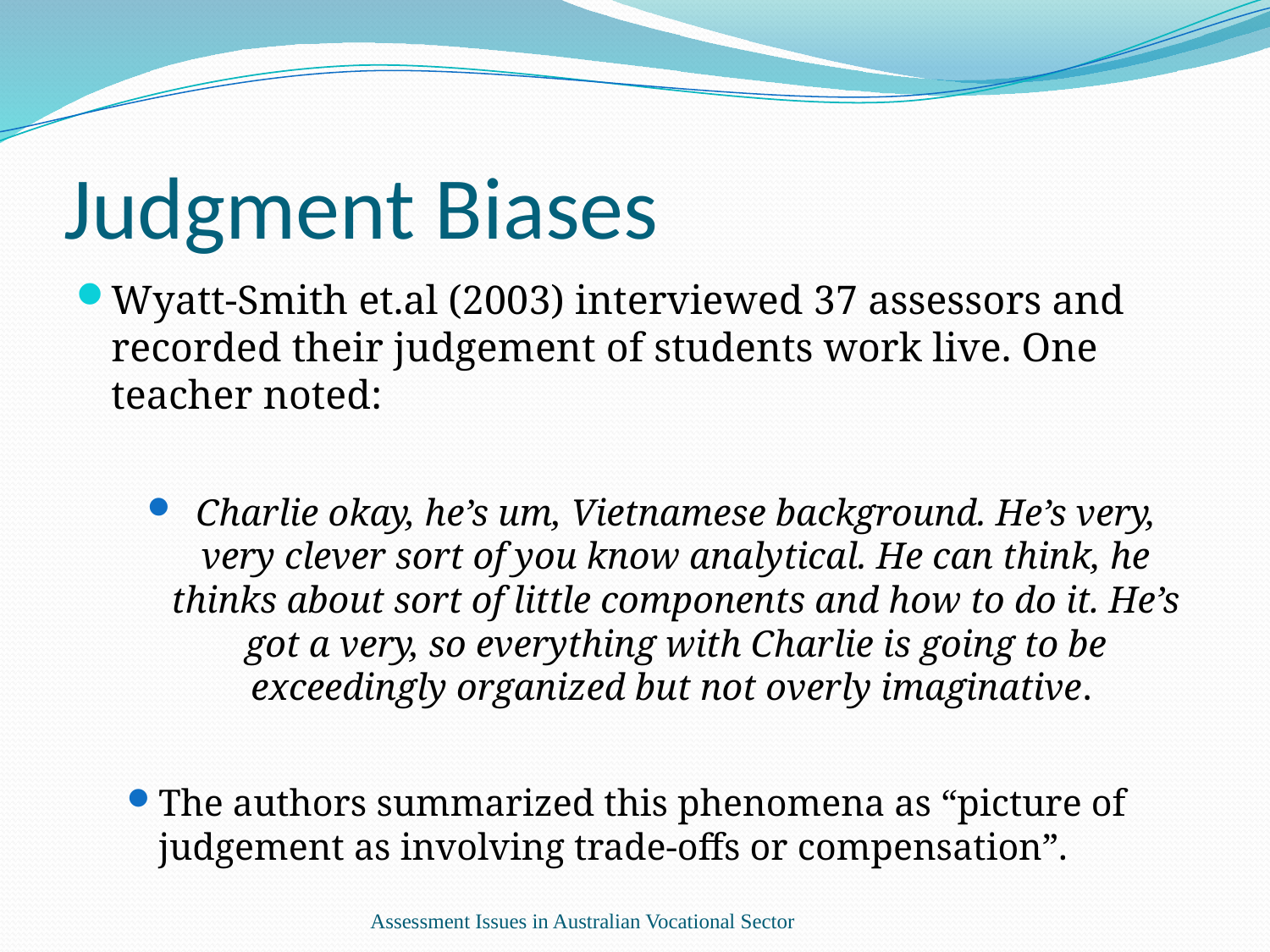

# Judgment Biases
Wyatt-Smith et.al (2003) interviewed 37 assessors and recorded their judgement of students work live. One teacher noted:

Charlie okay, he’s um, Vietnamese background. He’s very, very clever sort of you know analytical. He can think, he thinks about sort of little components and how to do it. He’s got a very, so everything with Charlie is going to be exceedingly organized but not overly imaginative.

The authors summarized this phenomena as “picture of judgement as involving trade-offs or compensation”.

Assessment Issues in Australian Vocational Sector